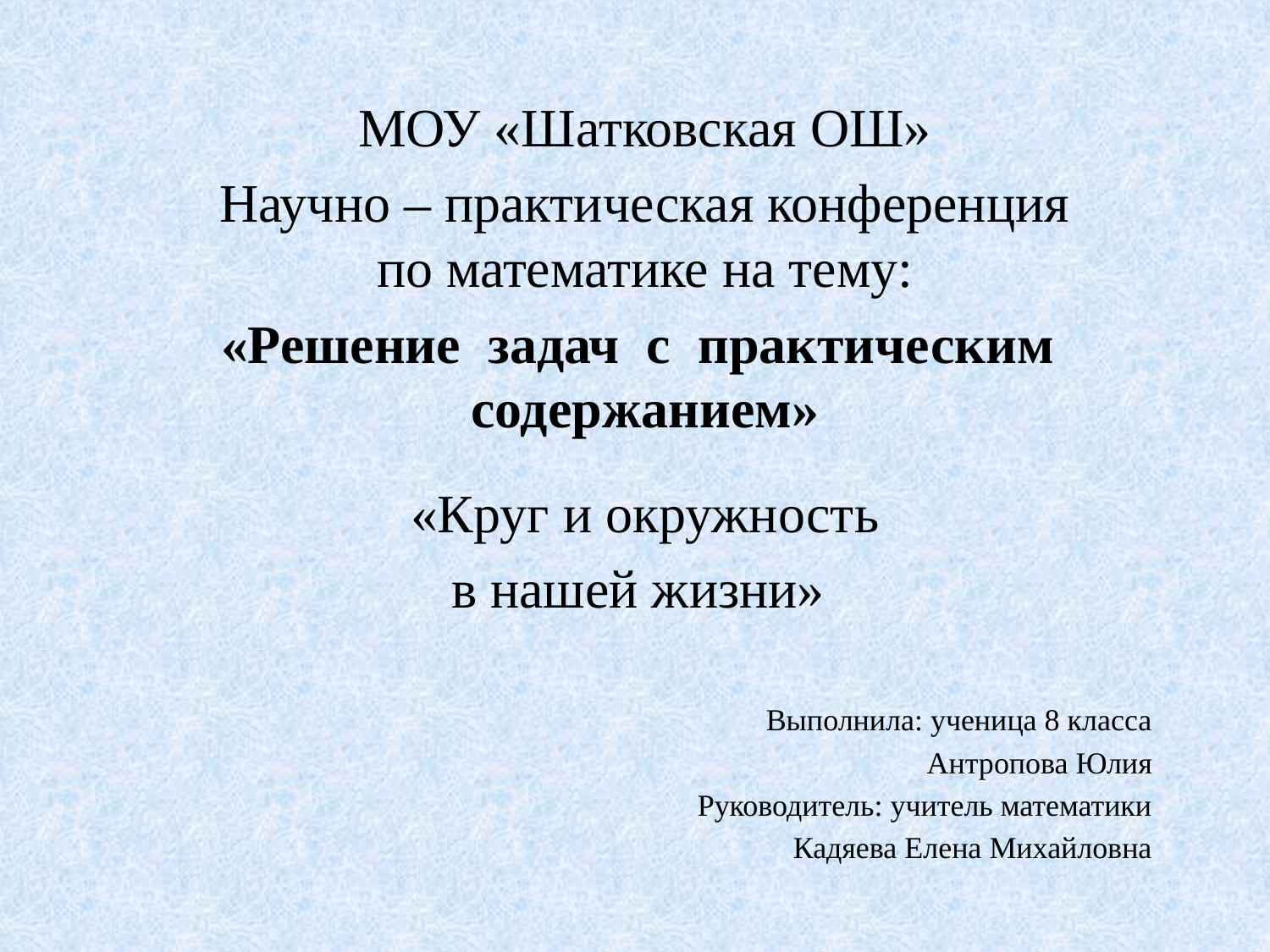

МОУ «Шатковская ОШ»
Научно – практическая конференция
по математике на тему:
«Решение  задач  с  практическим  содержанием»
 «Круг и окружность
 в нашей жизни»

Выполнила: ученица 8 класса
Антропова Юлия
                                                                 Руководитель: учитель математики
				Кадяева Елена Михайловна

#